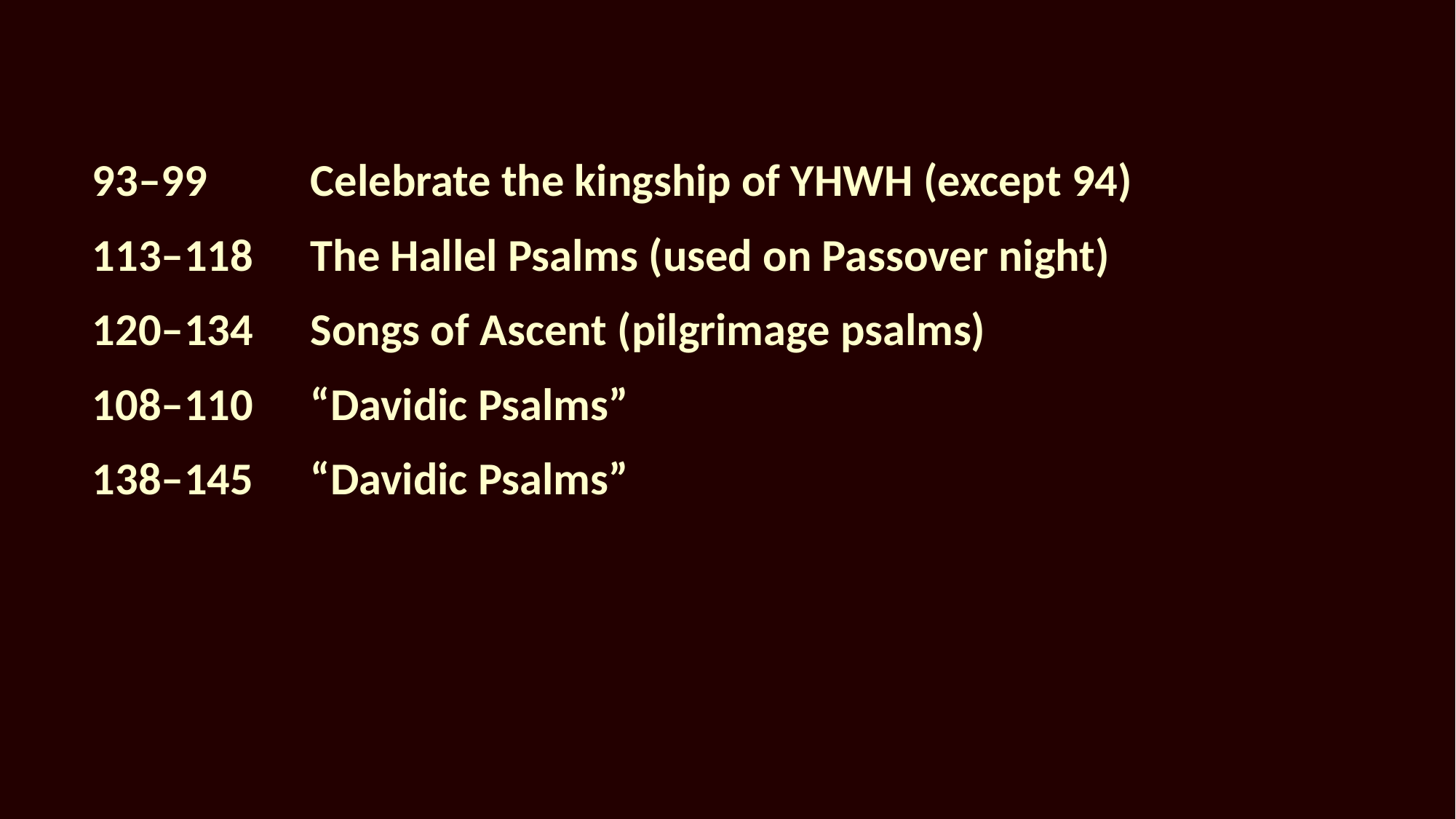

93–99	Celebrate the kingship of YHWH (except 94)
113–118	The Hallel Psalms (used on Passover night)
120–134	Songs of Ascent (pilgrimage psalms)
108–110	“Davidic Psalms”
138–145	“Davidic Psalms”